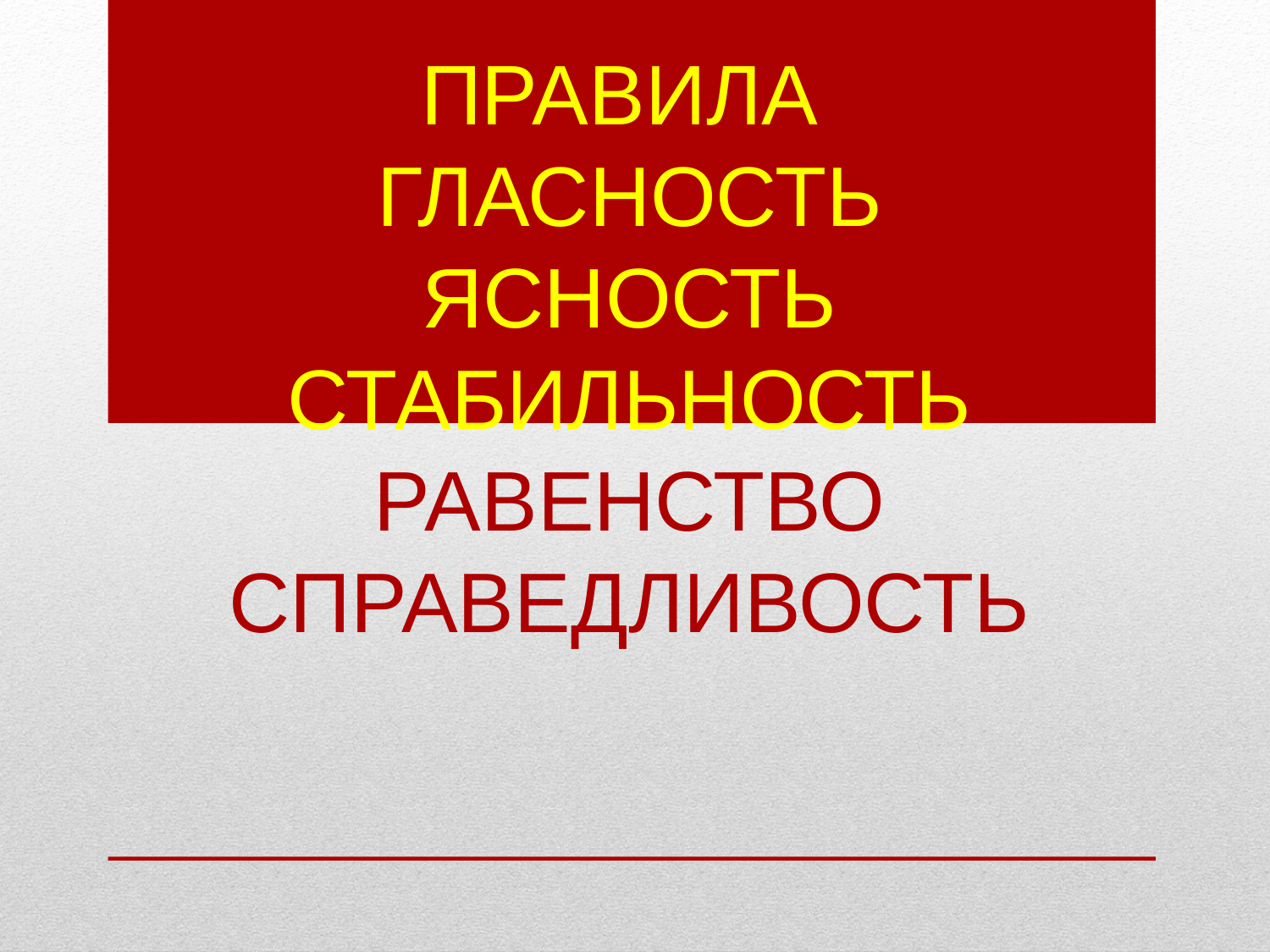

# ПРАВИЛА ГЛАСНОСТЬ ЯСНОСТЬ СТАБИЛЬНОСТЬ РАВЕНСТВО СПРАВЕДЛИВОСТЬ